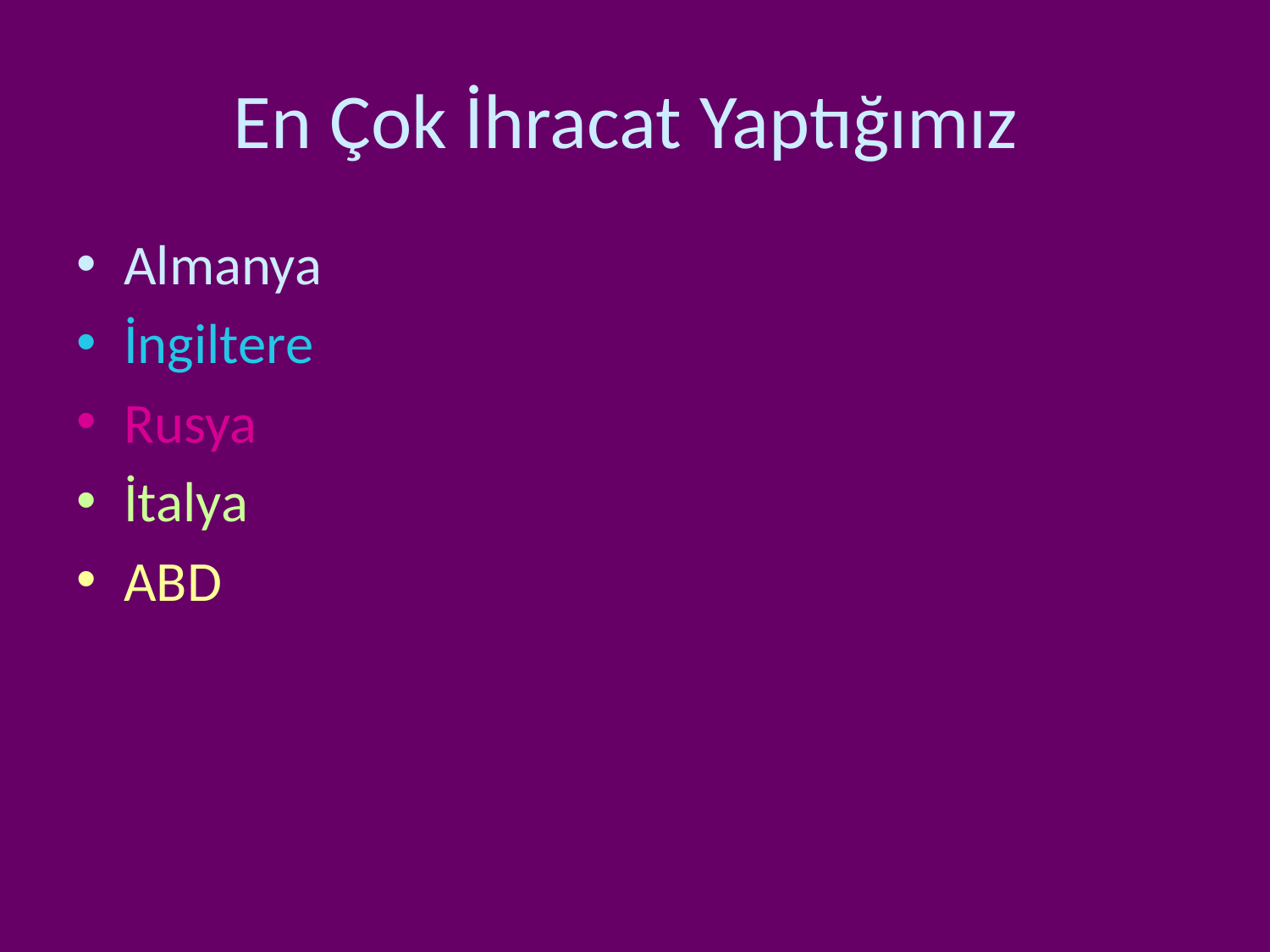

# En Çok İhracat Yaptığımız
Almanya
İngiltere
Rusya
İtalya
ABD